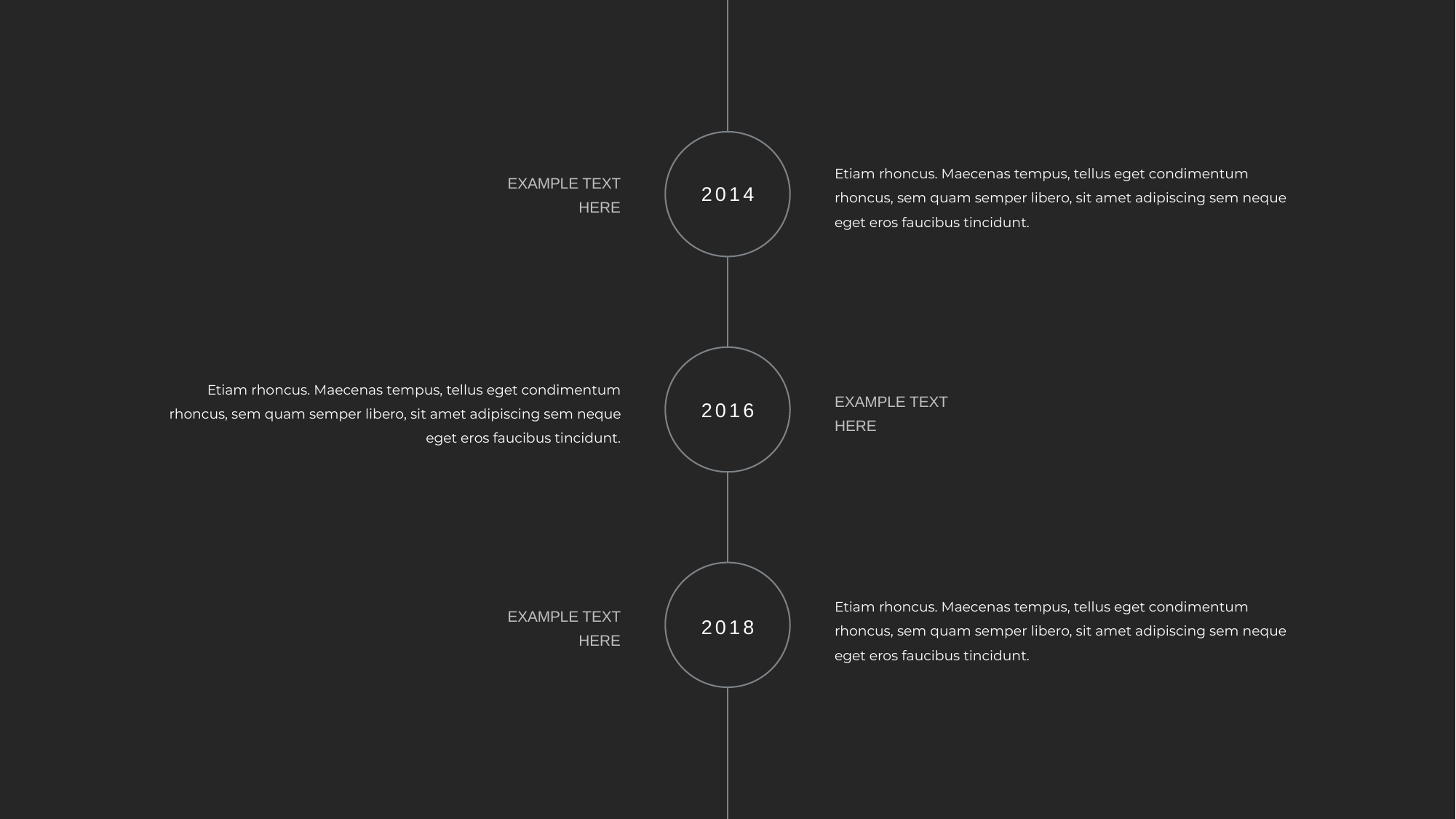

Etiam rhoncus. Maecenas tempus, tellus eget condimentum rhoncus, sem quam semper libero, sit amet adipiscing sem neque eget eros faucibus tincidunt.
EXAMPLE TEXT HERE
2014

Etiam rhoncus. Maecenas tempus, tellus eget condimentum rhoncus, sem quam semper libero, sit amet adipiscing sem neque eget eros faucibus tincidunt.
EXAMPLE TEXT HERE
2016

Etiam rhoncus. Maecenas tempus, tellus eget condimentum rhoncus, sem quam semper libero, sit amet adipiscing sem neque eget eros faucibus tincidunt.
EXAMPLE TEXT HERE
2018